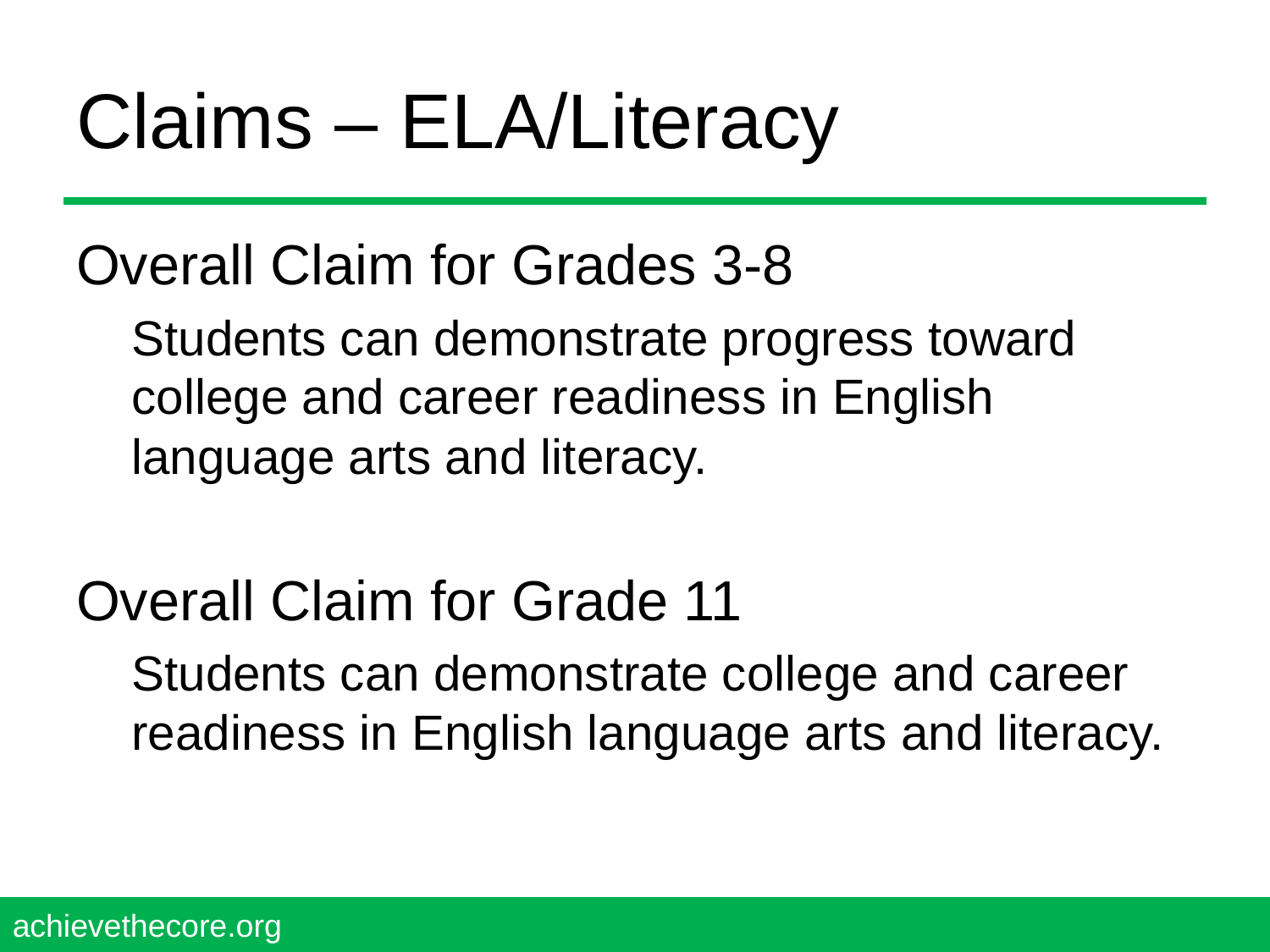

# Claims – ELA/Literacy
Overall Claim for Grades 3-8
Students can demonstrate progress toward college and career readiness in English language arts and literacy.

Overall Claim for Grade 11
Students can demonstrate college and career readiness in English language arts and literacy.